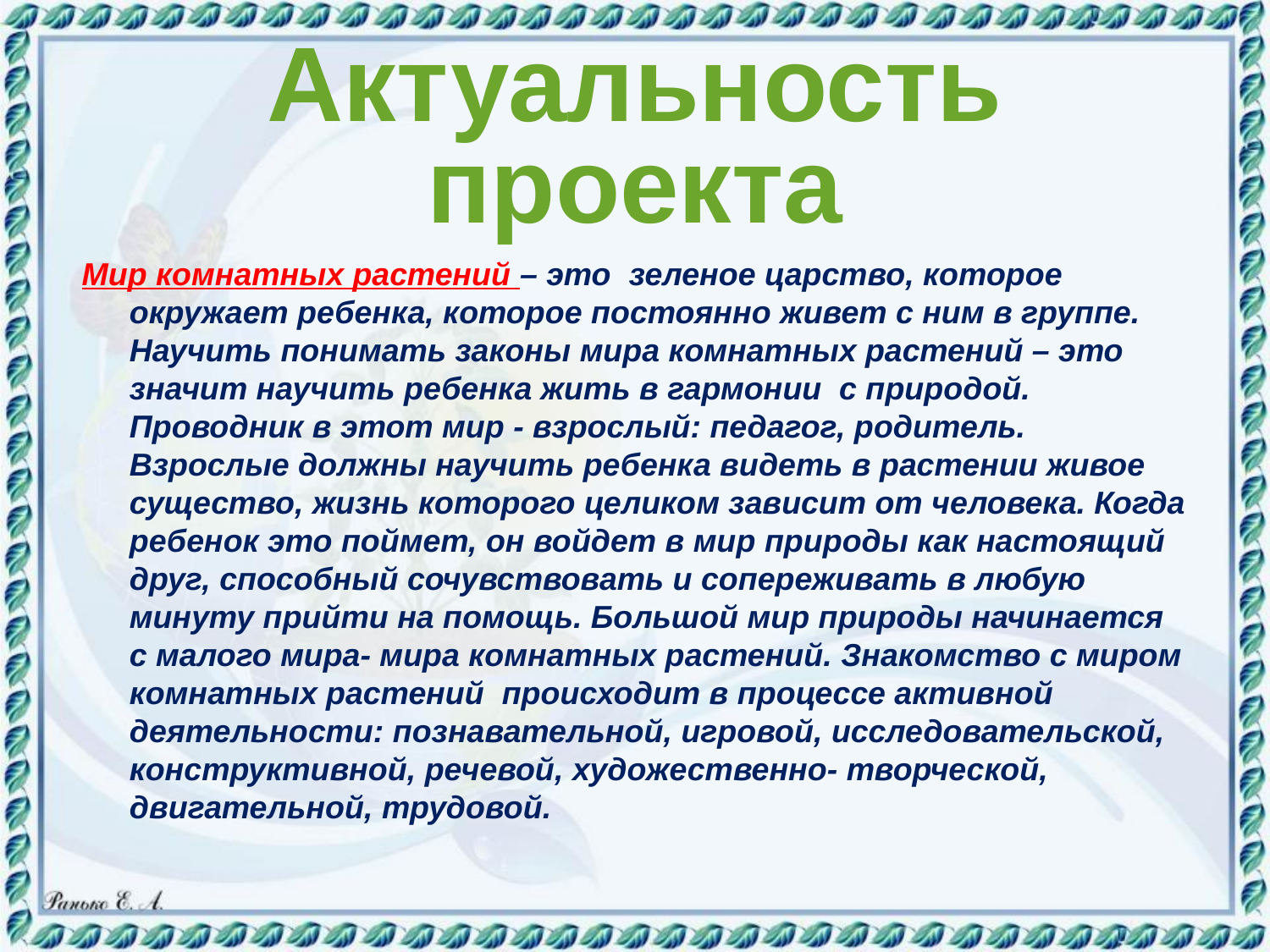

Актуальность проекта
Мир комнатных растений – это  зеленое царство, которое окружает ребенка, которое постоянно живет с ним в группе. Научить понимать законы мира комнатных растений – это значит научить ребенка жить в гармонии  с природой. Проводник в этот мир - взрослый: педагог, родитель. Взрослые должны научить ребенка видеть в растении живое существо, жизнь которого целиком зависит от человека. Когда ребенок это поймет, он войдет в мир природы как настоящий друг, способный сочувствовать и сопереживать в любую минуту прийти на помощь. Большой мир природы начинается с малого мира- мира комнатных растений. Знакомство с миром комнатных растений  происходит в процессе активной деятельности: познавательной, игровой, исследовательской, конструктивной, речевой, художественно- творческой, двигательной, трудовой.